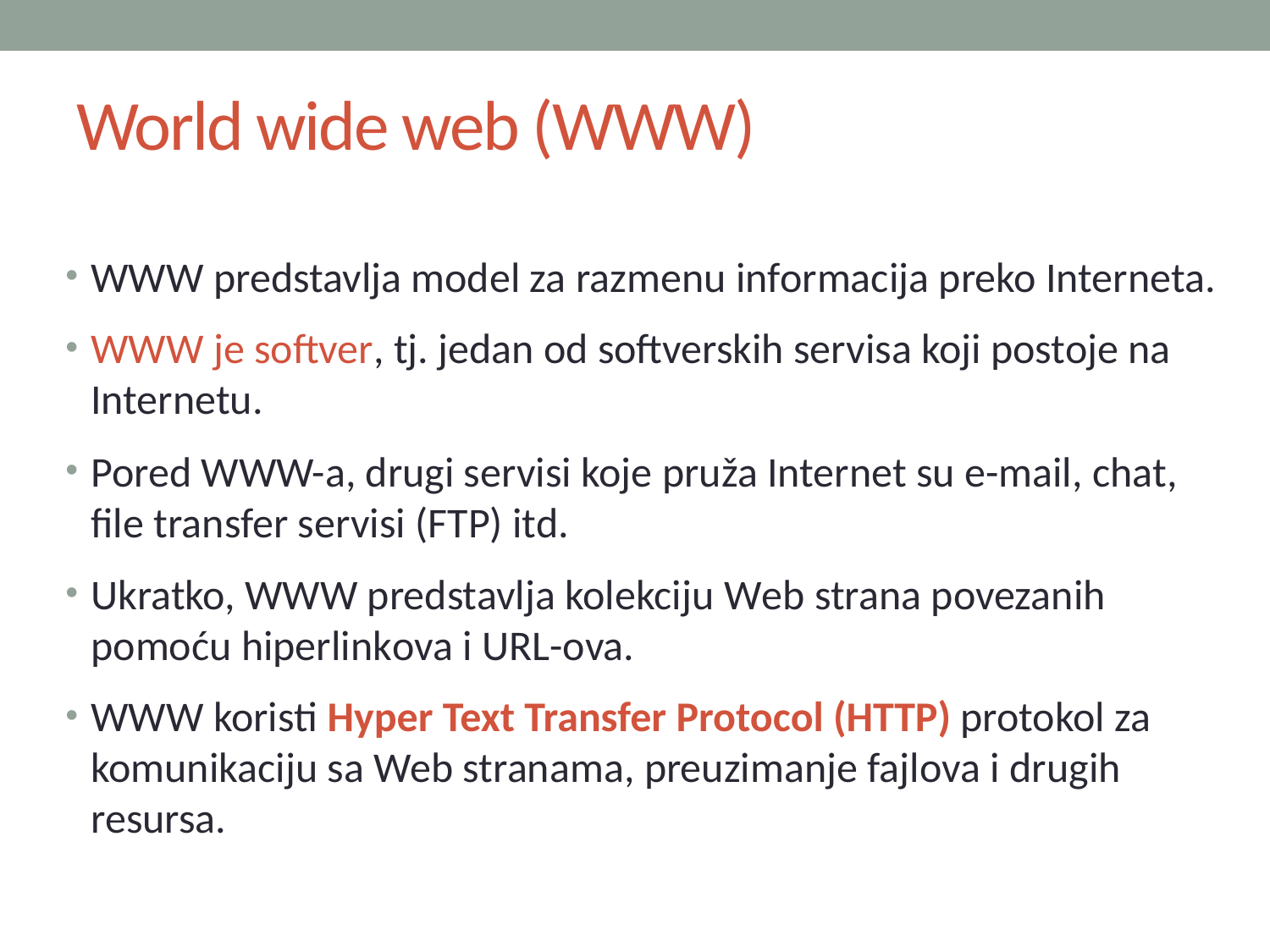

# World wide web (WWW)
WWW predstavlja model za razmenu informacija preko Interneta.
WWW je softver, tj. jedan od softverskih servisa koji postoje na Internetu.
Pored WWW-a, drugi servisi koje pruža Internet su e-mail, chat, file transfer servisi (FTP) itd.
Ukratko, WWW predstavlja kolekciju Web strana povezanih pomoću hiperlinkova i URL-ova.
WWW koristi Hyper Text Transfer Protocol (HTTP) protokol za komunikaciju sa Web stranama, preuzimanje fajlova i drugih resursa.